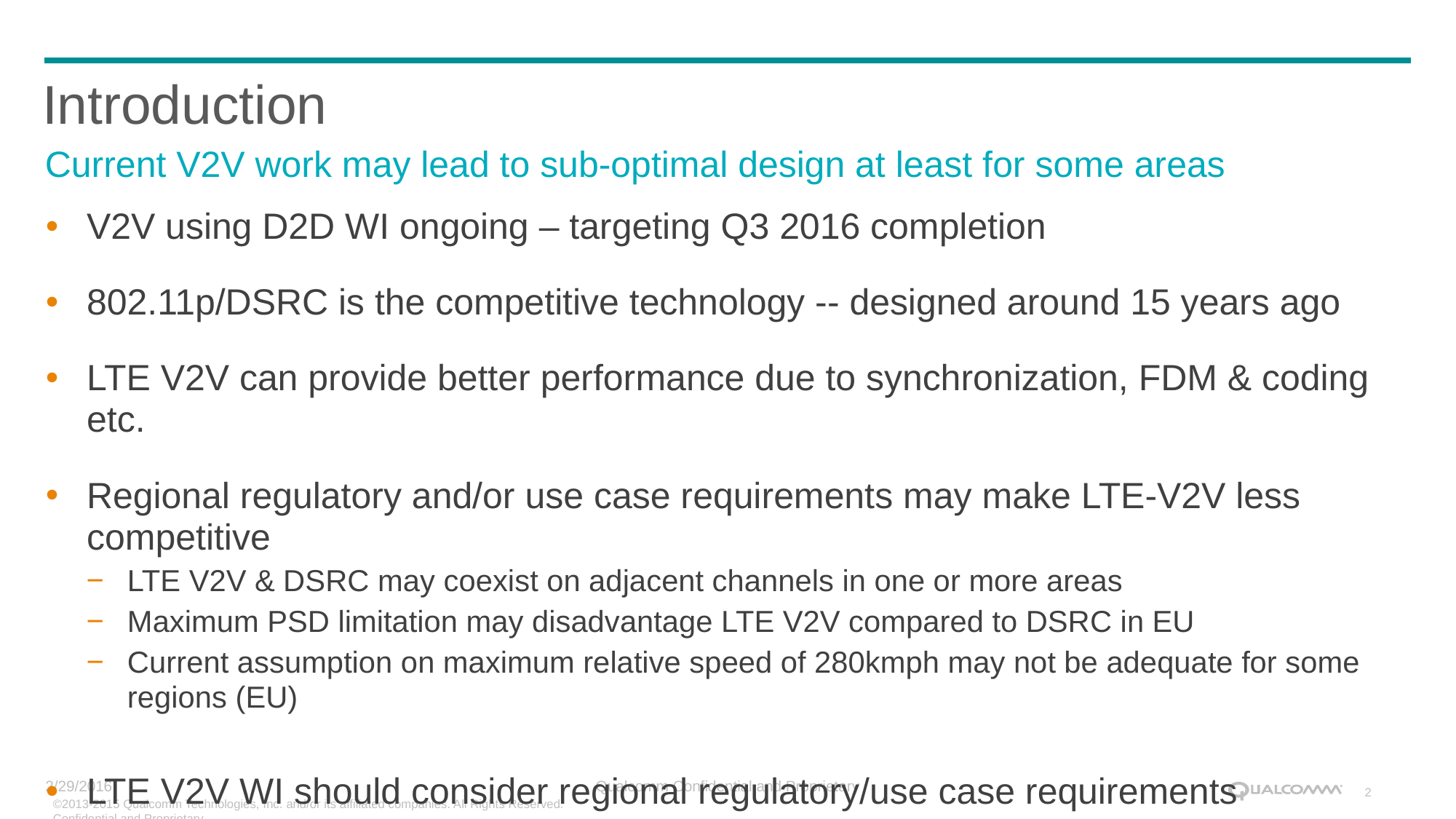

# Introduction
Current V2V work may lead to sub-optimal design at least for some areas
V2V using D2D WI ongoing – targeting Q3 2016 completion

802.11p/DSRC is the competitive technology -- designed around 15 years ago

LTE V2V can provide better performance due to synchronization, FDM & coding etc.

Regional regulatory and/or use case requirements may make LTE-V2V less competitive
LTE V2V & DSRC may coexist on adjacent channels in one or more areas
Maximum PSD limitation may disadvantage LTE V2V compared to DSRC in EU
Current assumption on maximum relative speed of 280kmph may not be adequate for some regions (EU)

LTE V2V WI should consider regional regulatory/use case requirements
RAN needs to decide whether to provide area specific, i.e., fragmented  & potentially incompatible solutions
Incompatible solutions ok – vehicles don’t cross areas, auto industry norm, e.g. Left vs. Right hand drive